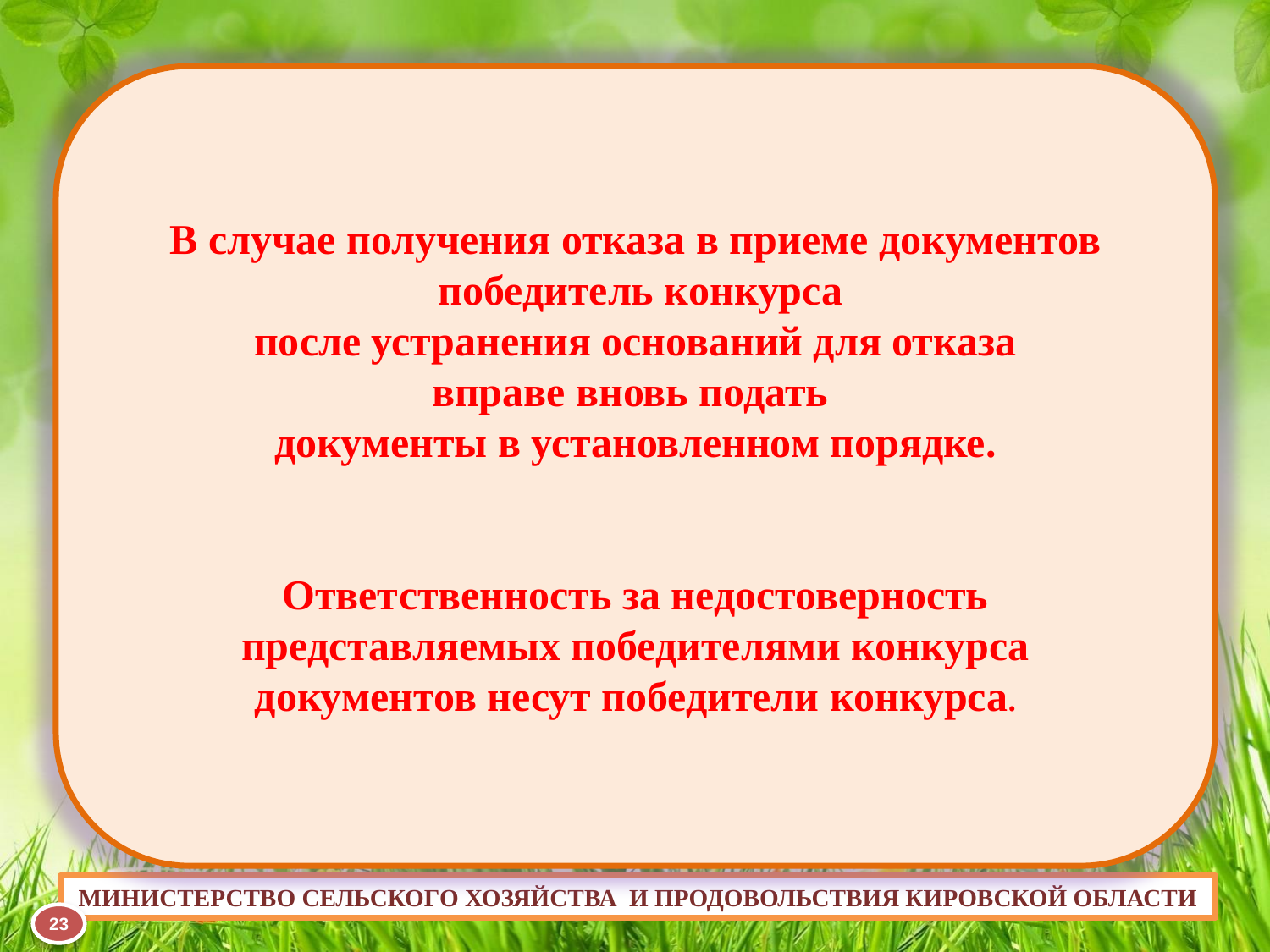

В случае получения отказа в приеме документов
 победитель конкурса
 после устранения оснований для отказа
вправе вновь подать
документы в установленном порядке.

Ответственность за недостоверность
 представляемых победителями конкурса
документов несут победители конкурса.
МИНИСТЕРСТВО СЕЛЬСКОГО ХОЗЯЙСТВА  И ПРОДОВОЛЬСТВИЯ КИРОВСКОЙ ОБЛАСТИ
23